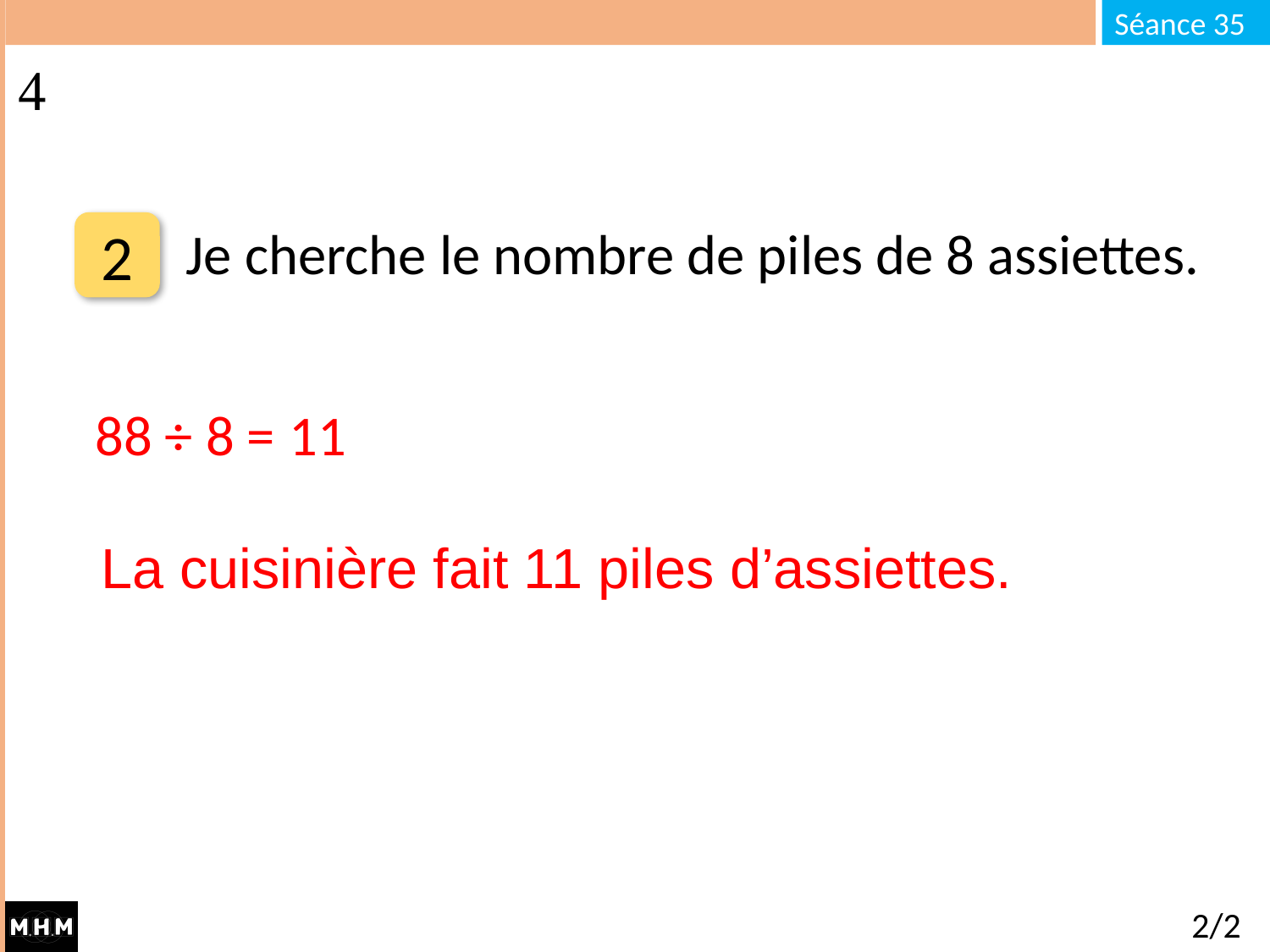

2
Je cherche le nombre de piles de 8 assiettes.
11
88 ÷ 8 =
La cuisinière fait 11 piles d’assiettes.
2/2